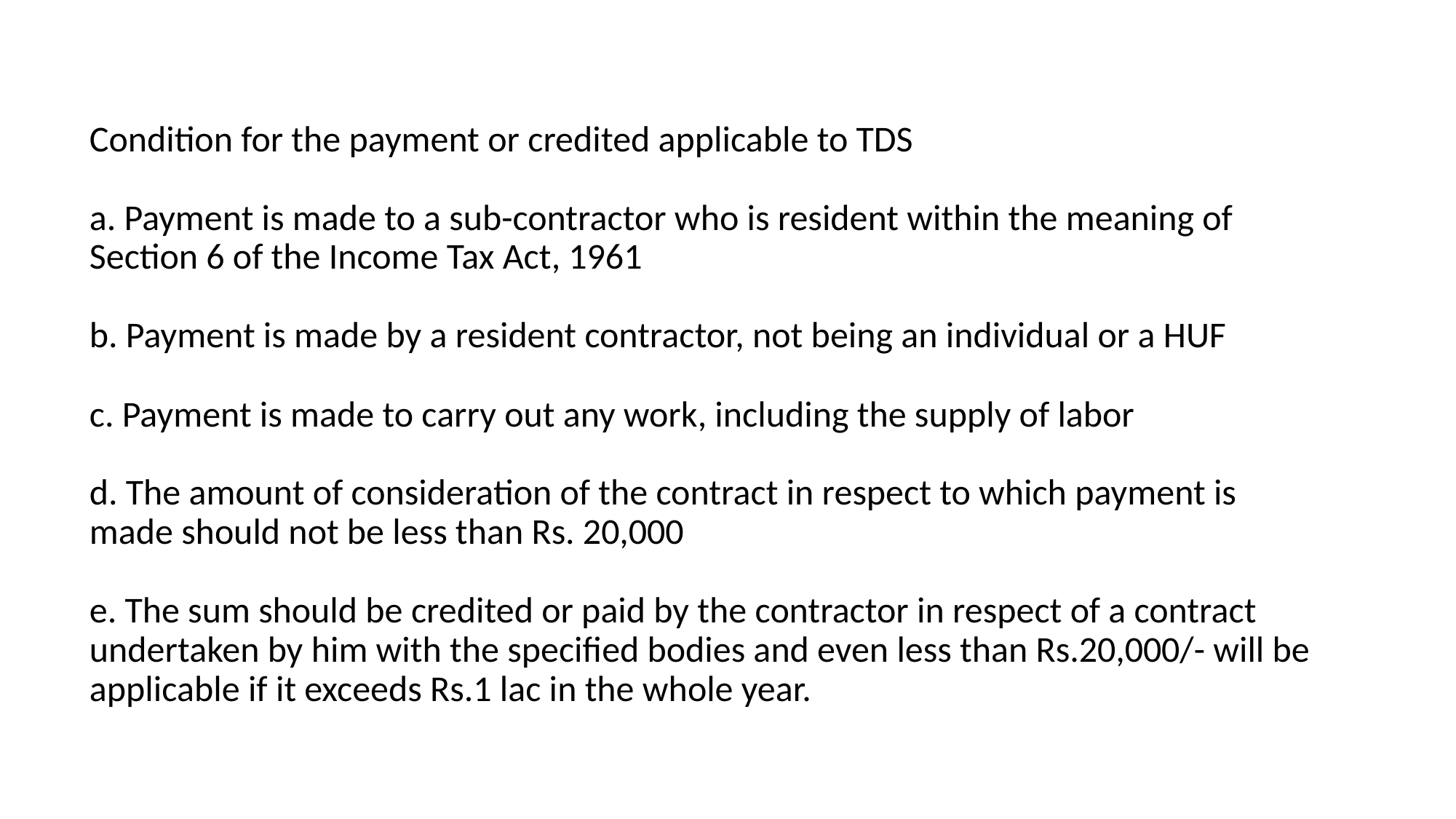

# Condition for the payment or credited applicable to TDS a. Payment is made to a sub-contractor who is resident within the meaning of Section 6 of the Income Tax Act, 1961 b. Payment is made by a resident contractor, not being an individual or a HUF c. Payment is made to carry out any work, including the supply of labor d. The amount of consideration of the contract in respect to which payment is made should not be less than Rs. 20,000 e. The sum should be credited or paid by the contractor in respect of a contract undertaken by him with the specified bodies and even less than Rs.20,000/- will be applicable if it exceeds Rs.1 lac in the whole year.